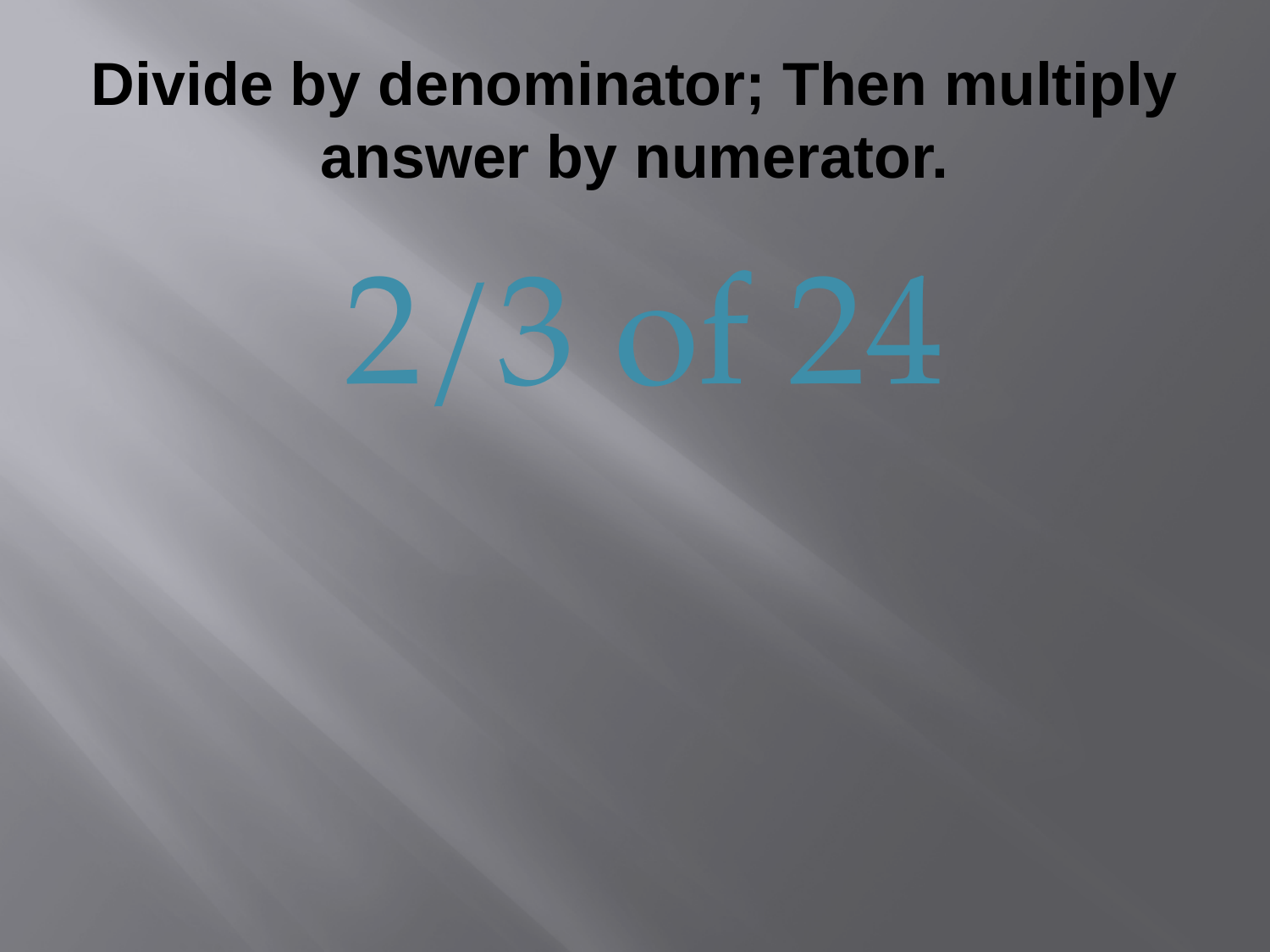

# Divide by denominator; Then multiply answer by numerator.
2/3 of 24